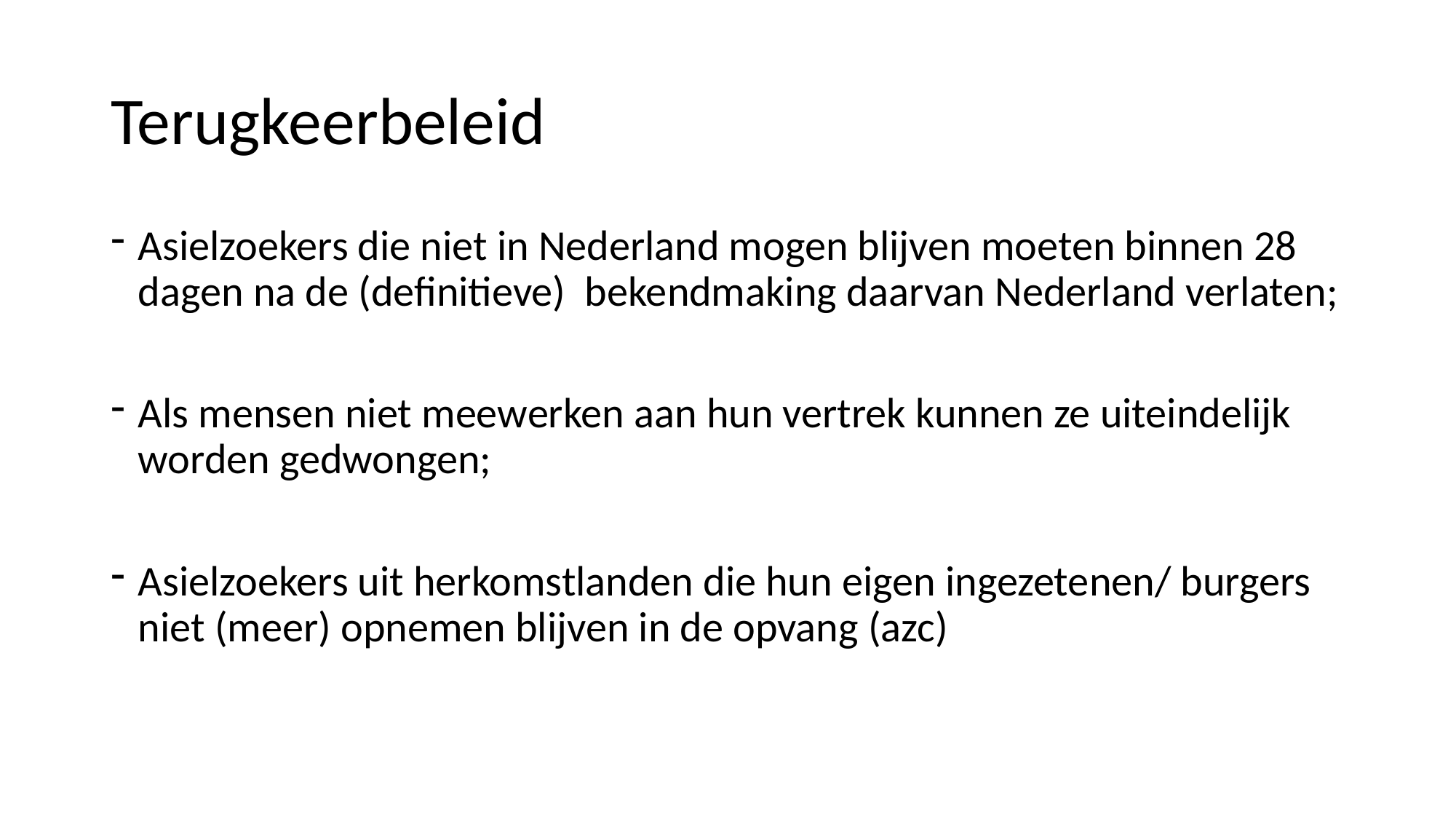

# Terugkeerbeleid
Asielzoekers die niet in Nederland mogen blijven moeten binnen 28 dagen na de (definitieve)  bekendmaking daarvan Nederland verlaten;

Als mensen niet meewerken aan hun vertrek kunnen ze uiteindelijk worden gedwongen;

Asielzoekers uit herkomstlanden die hun eigen ingezetenen/ burgers niet (meer) opnemen blijven in de opvang (azc)